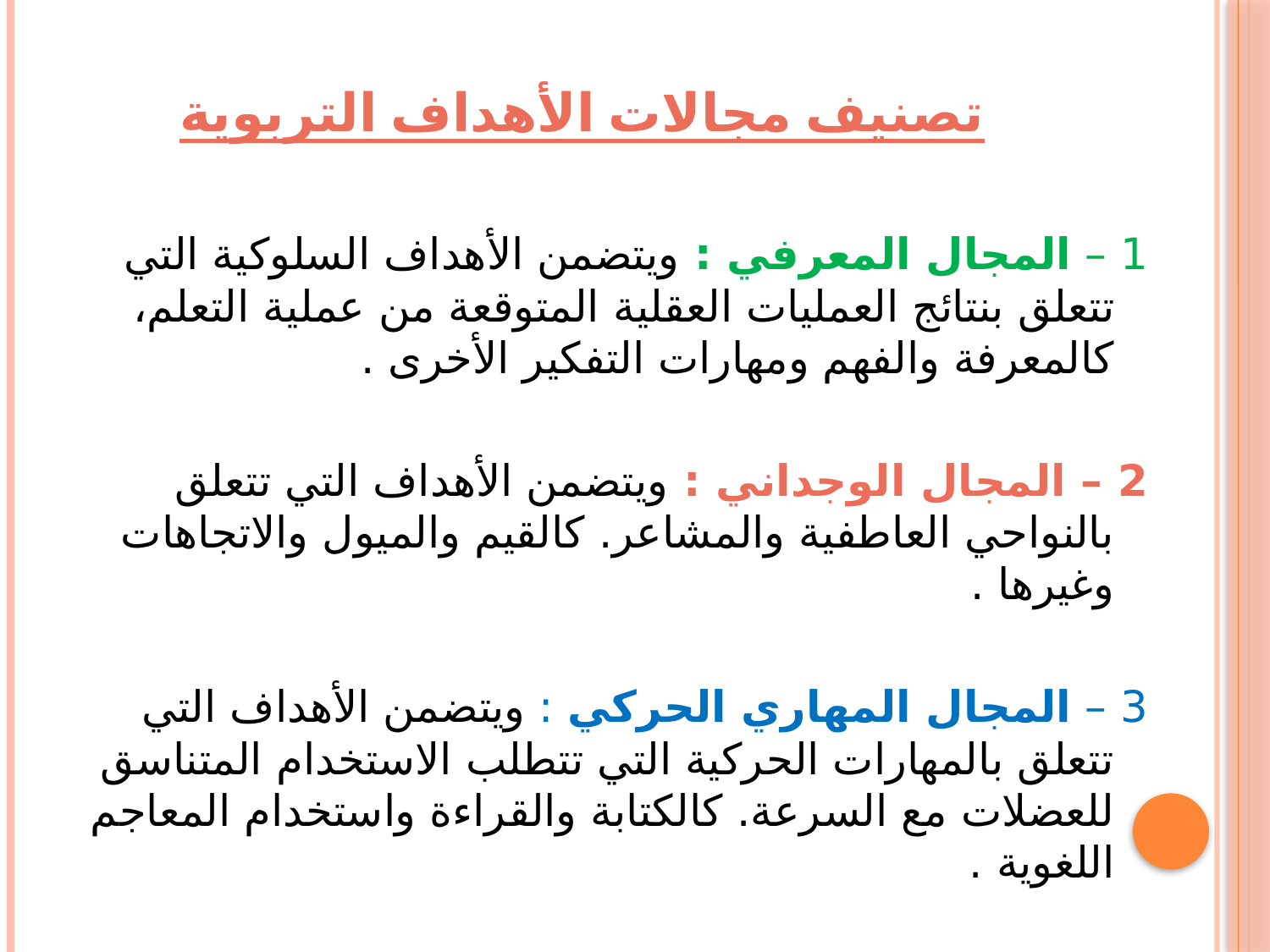

# تصنيف مجالات الأهداف التربوية

1 – المجال المعرفي : ويتضمن الأهداف السلوكية التي تتعلق بنتائج العمليات العقلية المتوقعة من عملية التعلم، كالمعرفة والفهم ومهارات التفكير الأخرى .

2 – المجال الوجداني : ويتضمن الأهداف التي تتعلق بالنواحي العاطفية والمشاعر. كالقيم والميول والاتجاهات وغيرها .

3 – المجال المهاري الحركي : ويتضمن الأهداف التي تتعلق بالمهارات الحركية التي تتطلب الاستخدام المتناسق للعضلات مع السرعة. كالكتابة والقراءة واستخدام المعاجم اللغوية .